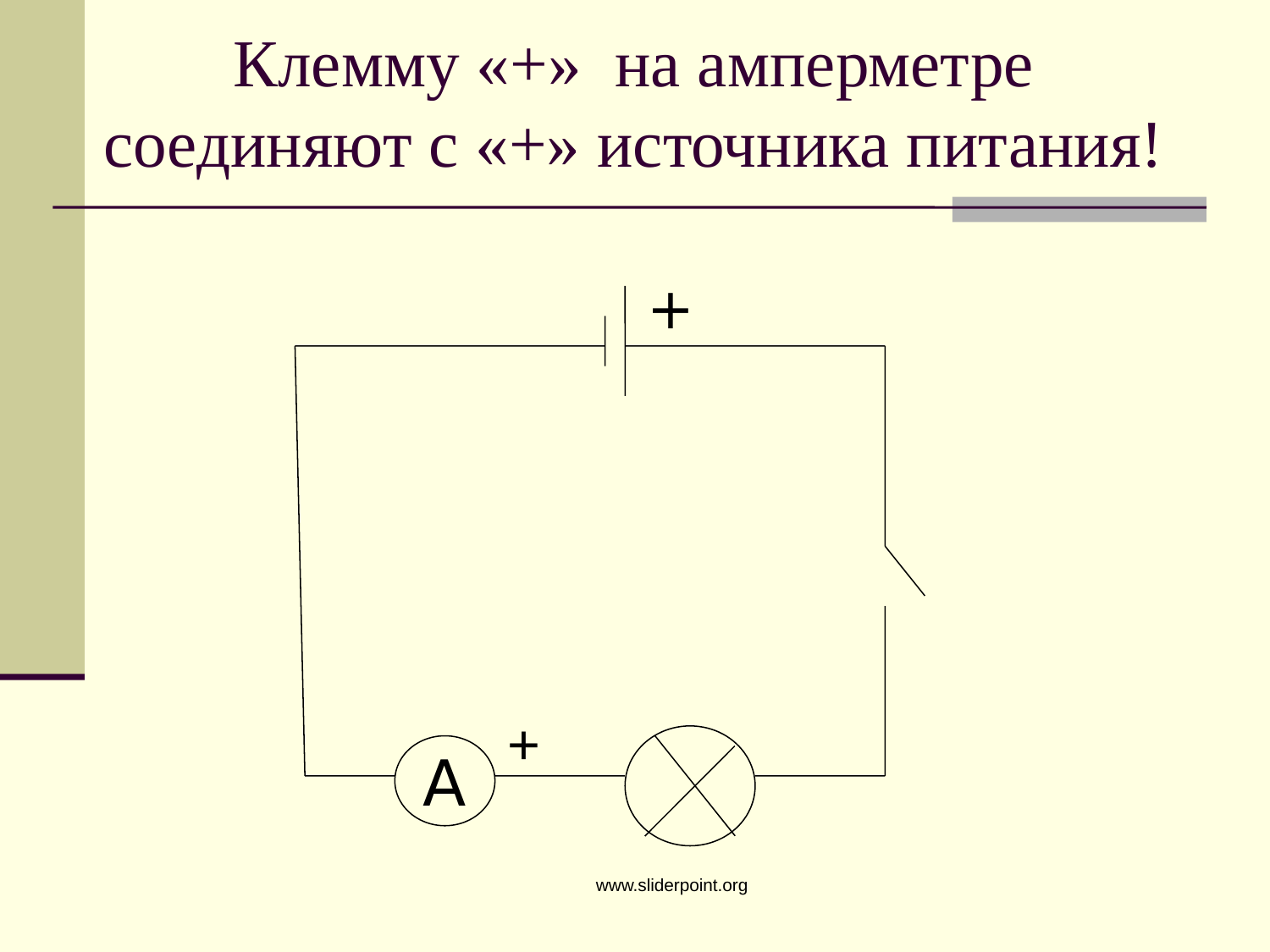

# Клемму «+»  на амперметре соединяют с «+» источника питания!

+

+

A

www.sliderpoint.org